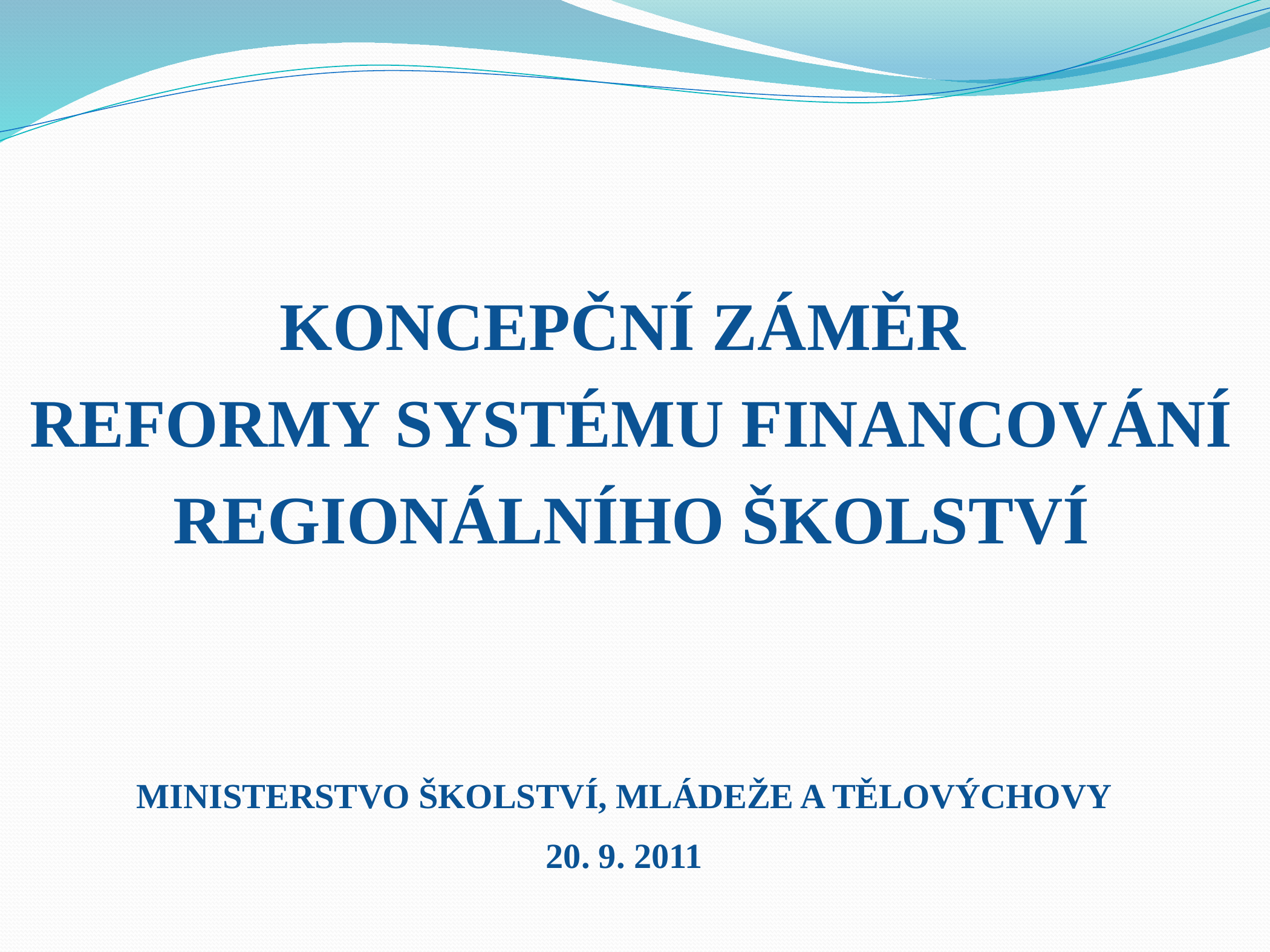

KONCEPČNÍ ZÁMĚR
REFORMY SYSTÉMU FINANCOVÁNÍ
 REGIONÁLNÍHO ŠKOLSTVÍ

MINISTERSTVO ŠKOLSTVÍ, MLÁDEŽE A TĚLOVÝCHOVY
20. 9. 2011